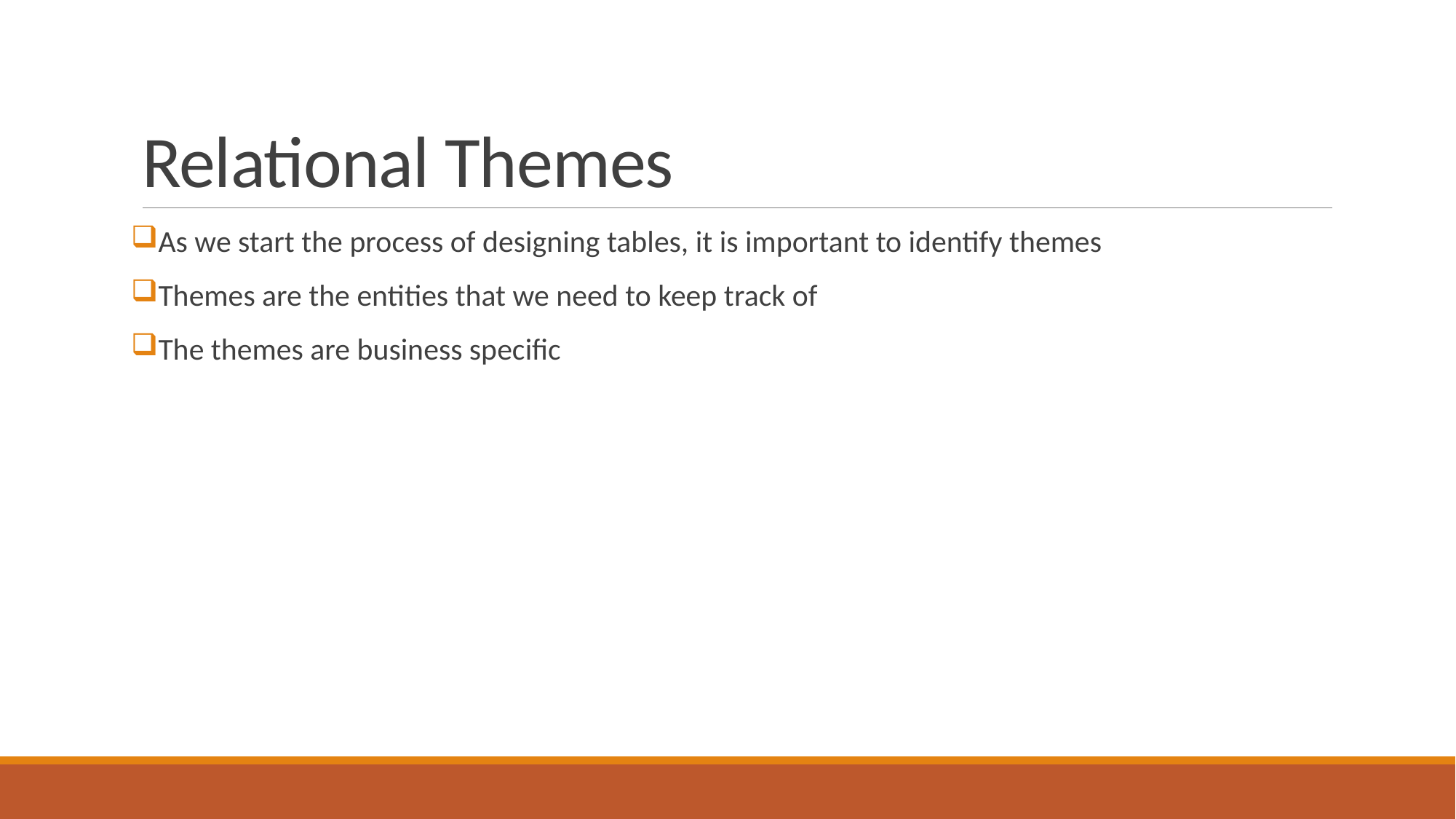

# Relational Themes
As we start the process of designing tables, it is important to identify themes
Themes are the entities that we need to keep track of
The themes are business specific